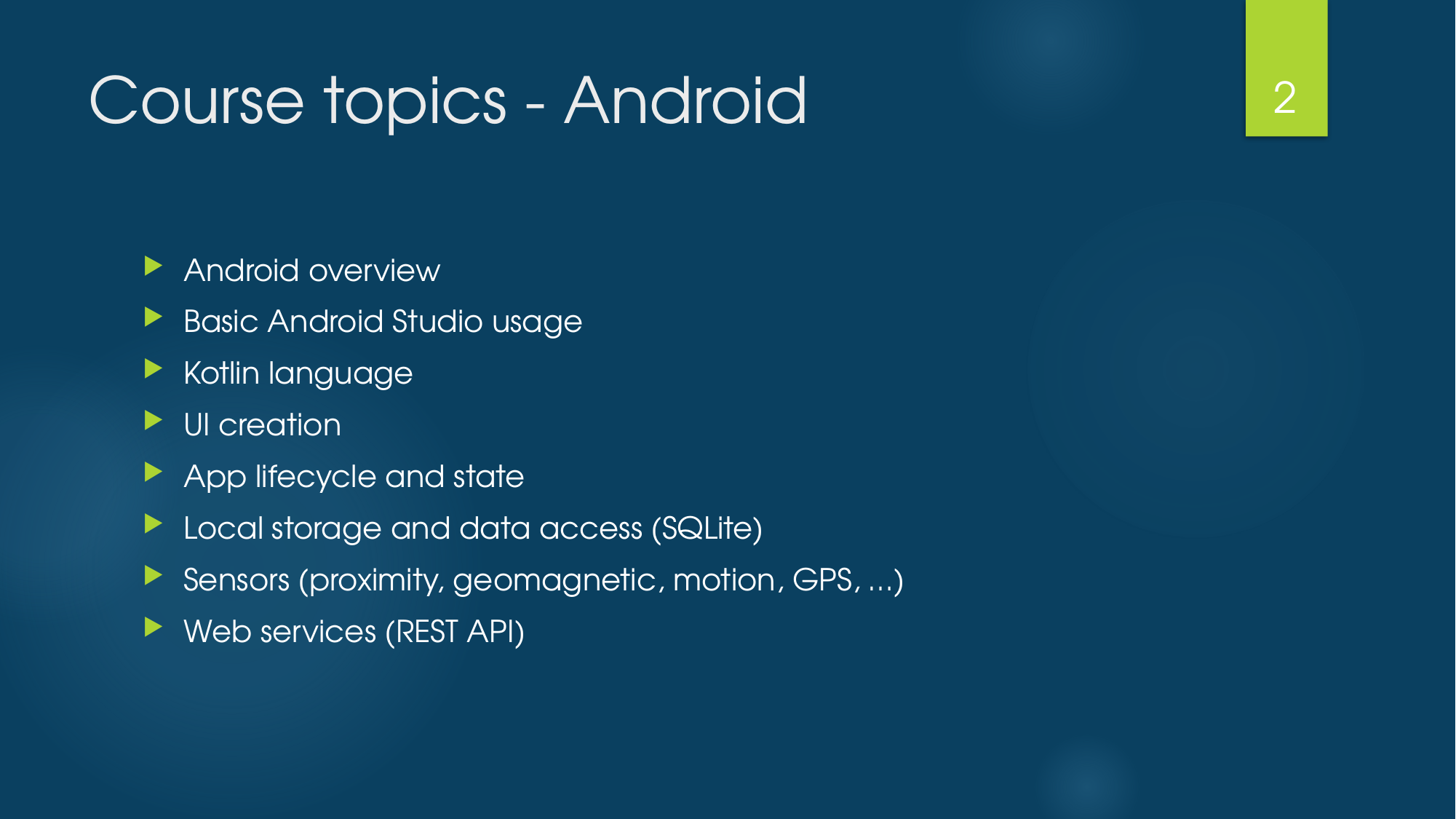

2
# Course topics - Android
Android overview
Basic Android Studio usage
Kotlin language
UI creation
App lifecycle and state
Local storage and data access (SQLite)
Sensors (proximity, geomagnetic, motion, GPS, …)
Web services (REST API)